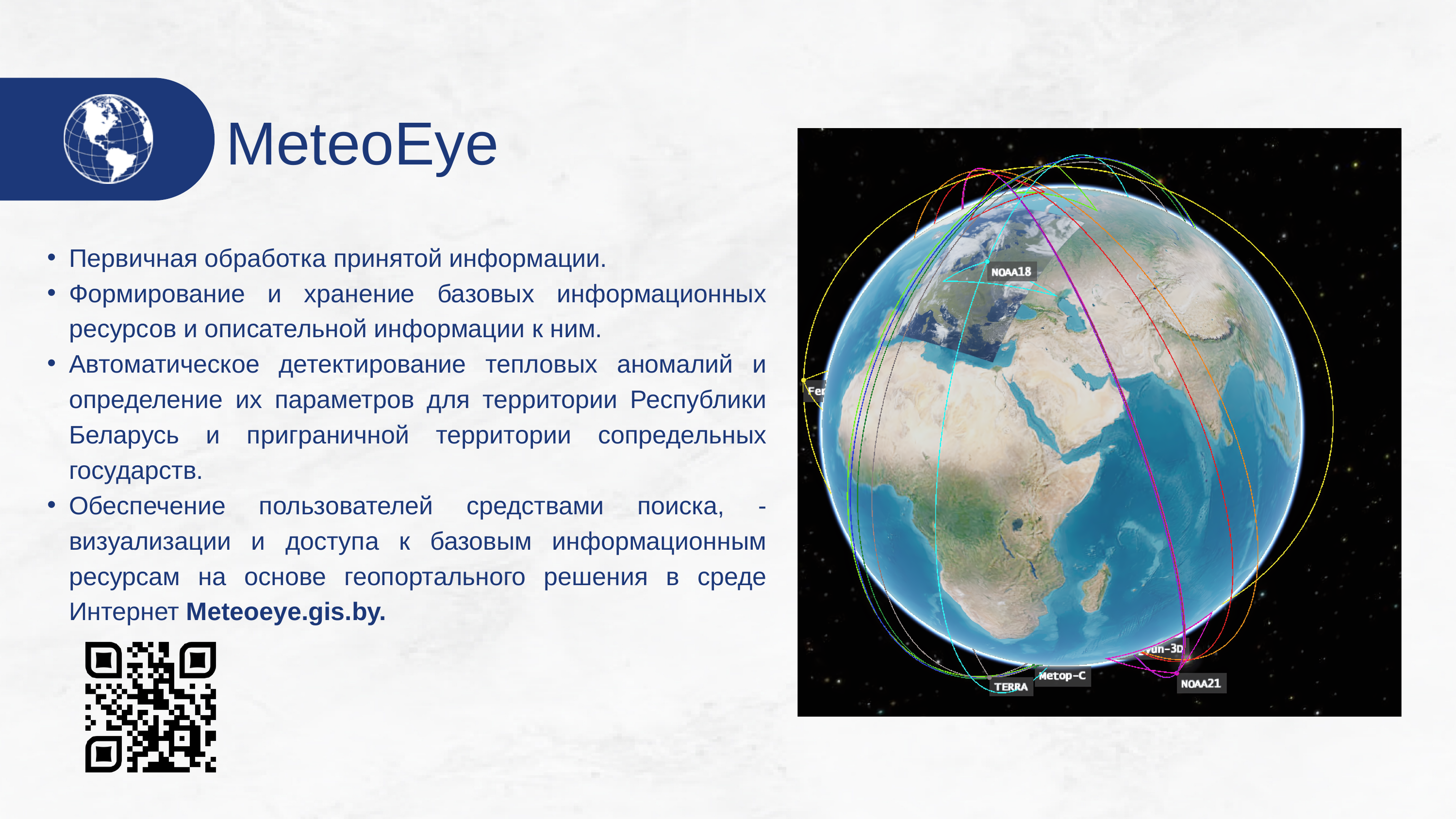

MeteoEye

Первичная обработка принятой информации.
Формирование и хранение базовых информационных ресурсов и описательной информации к ним.
Автоматическое детектирование тепловых аномалий и определение их параметров для территории Республики Беларусь и приграничной территории сопредельных государств.
Обеспечение пользователей средствами поиска, - визуализации и доступа к базовым информационным ресурсам на основе геопортального решения в среде Интернет Meteoeye.gis.by.